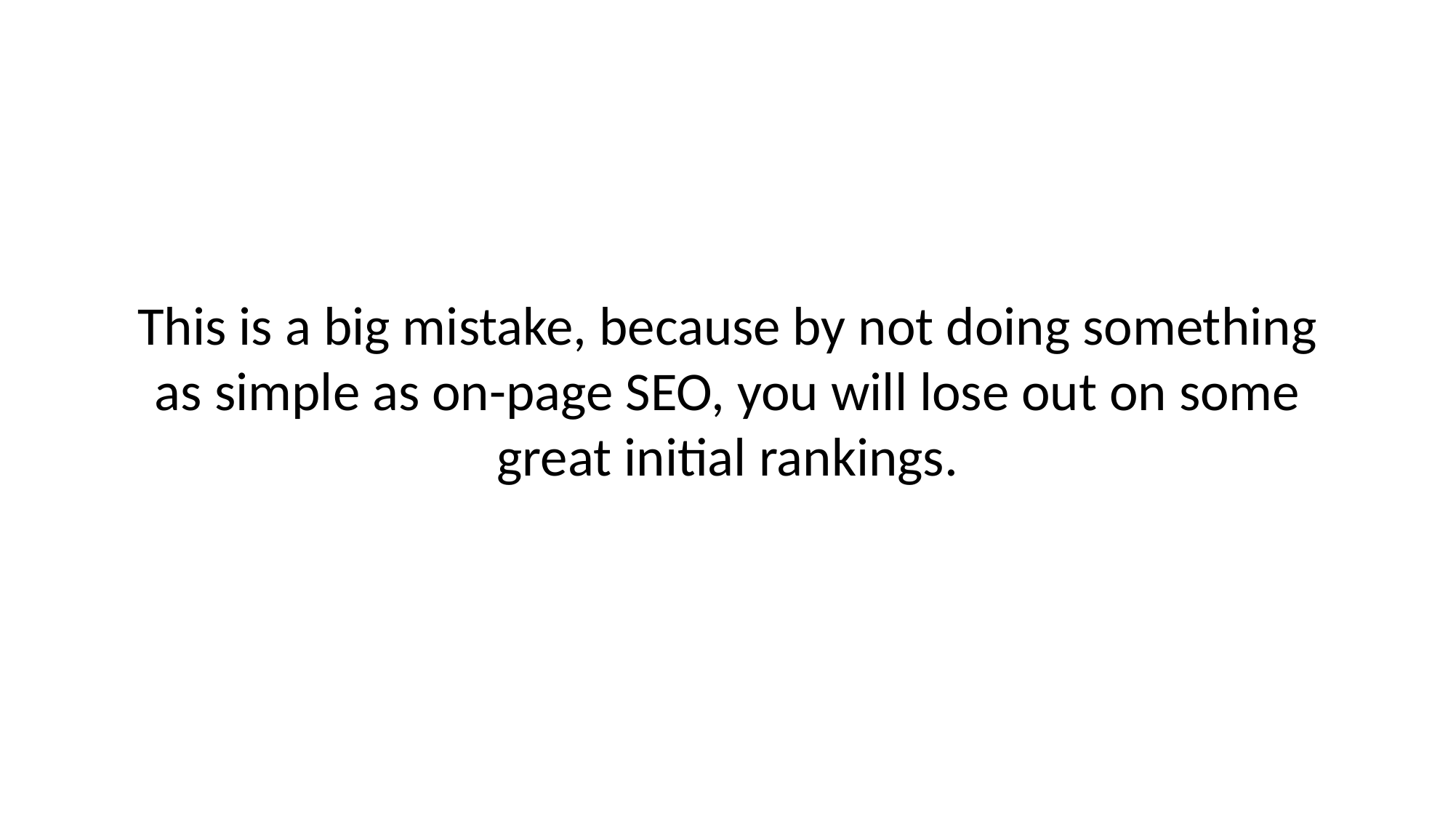

# This is a big mistake, because by not doing something as simple as on-page SEO, you will lose out on some great initial rankings.